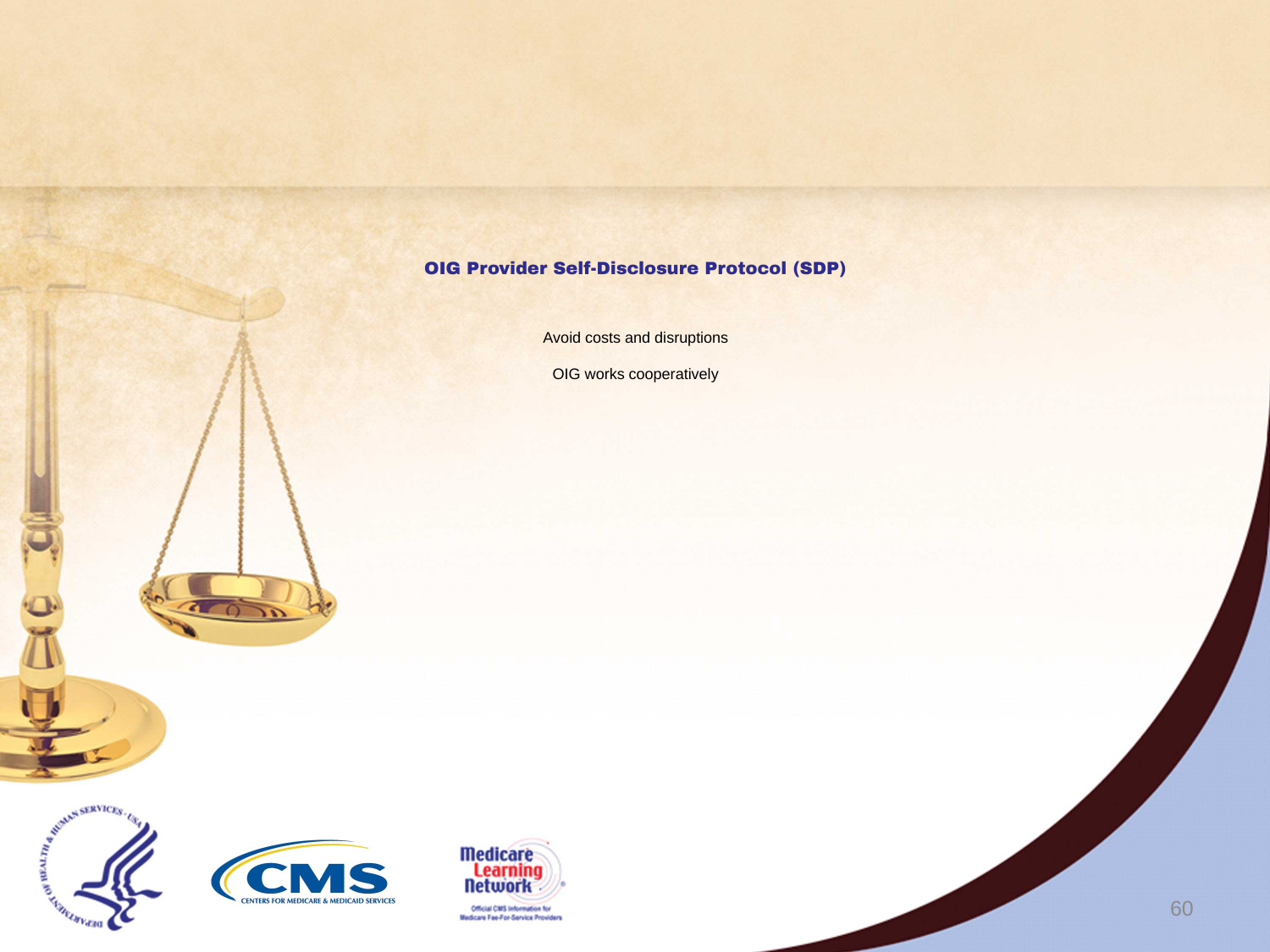

# OIG Provider Self-Disclosure Protocol (SDP) Avoid costs and disruptions
OIG works cooperatively

60